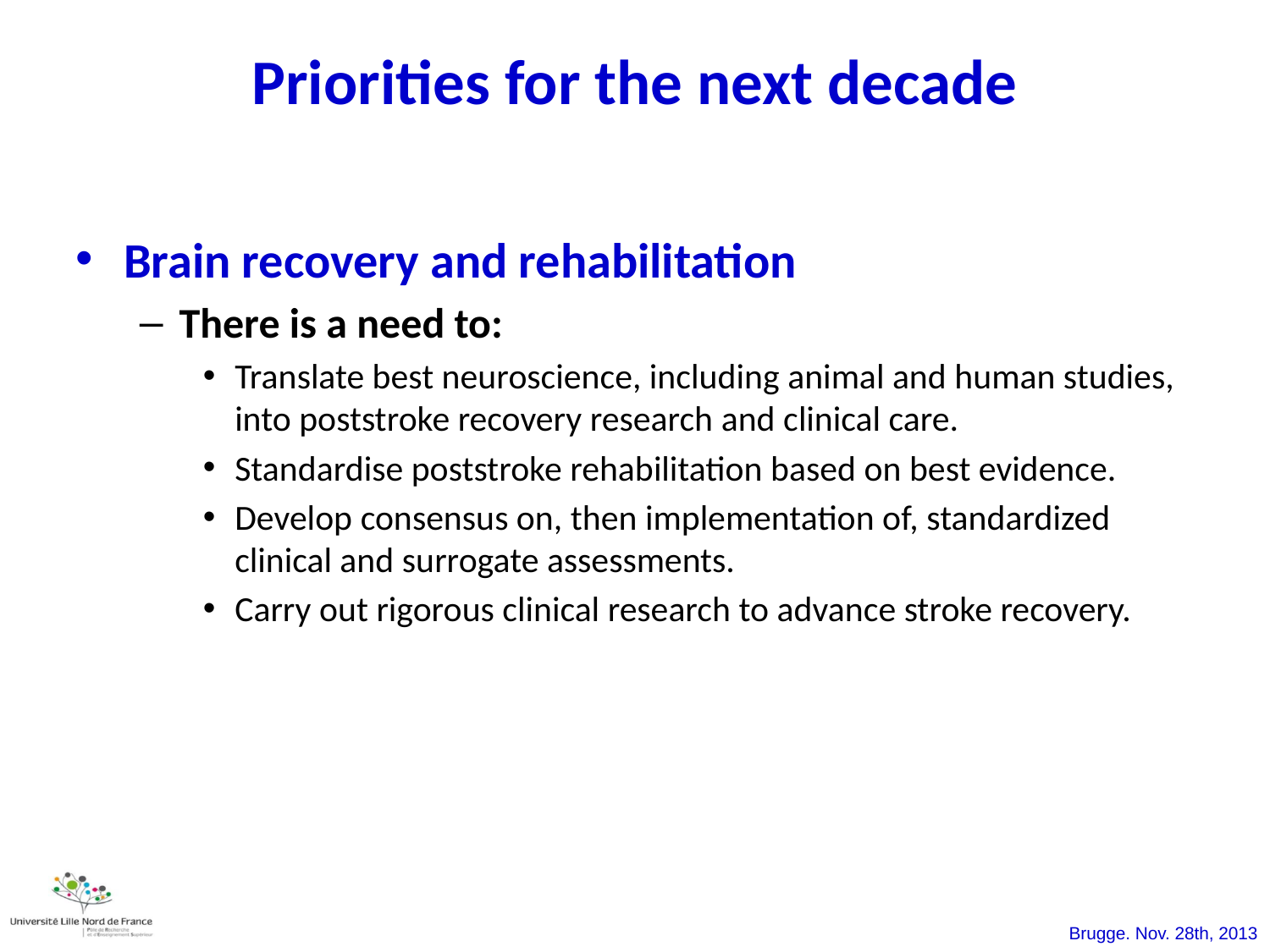

Priorities for the next decade
Brain recovery and rehabilitation
There is a need to:
Translate best neuroscience, including animal and human studies, into poststroke recovery research and clinical care.
Standardise poststroke rehabilitation based on best evidence.
Develop consensus on, then implementation of, standardized clinical and surrogate assessments.
Carry out rigorous clinical research to advance stroke recovery.